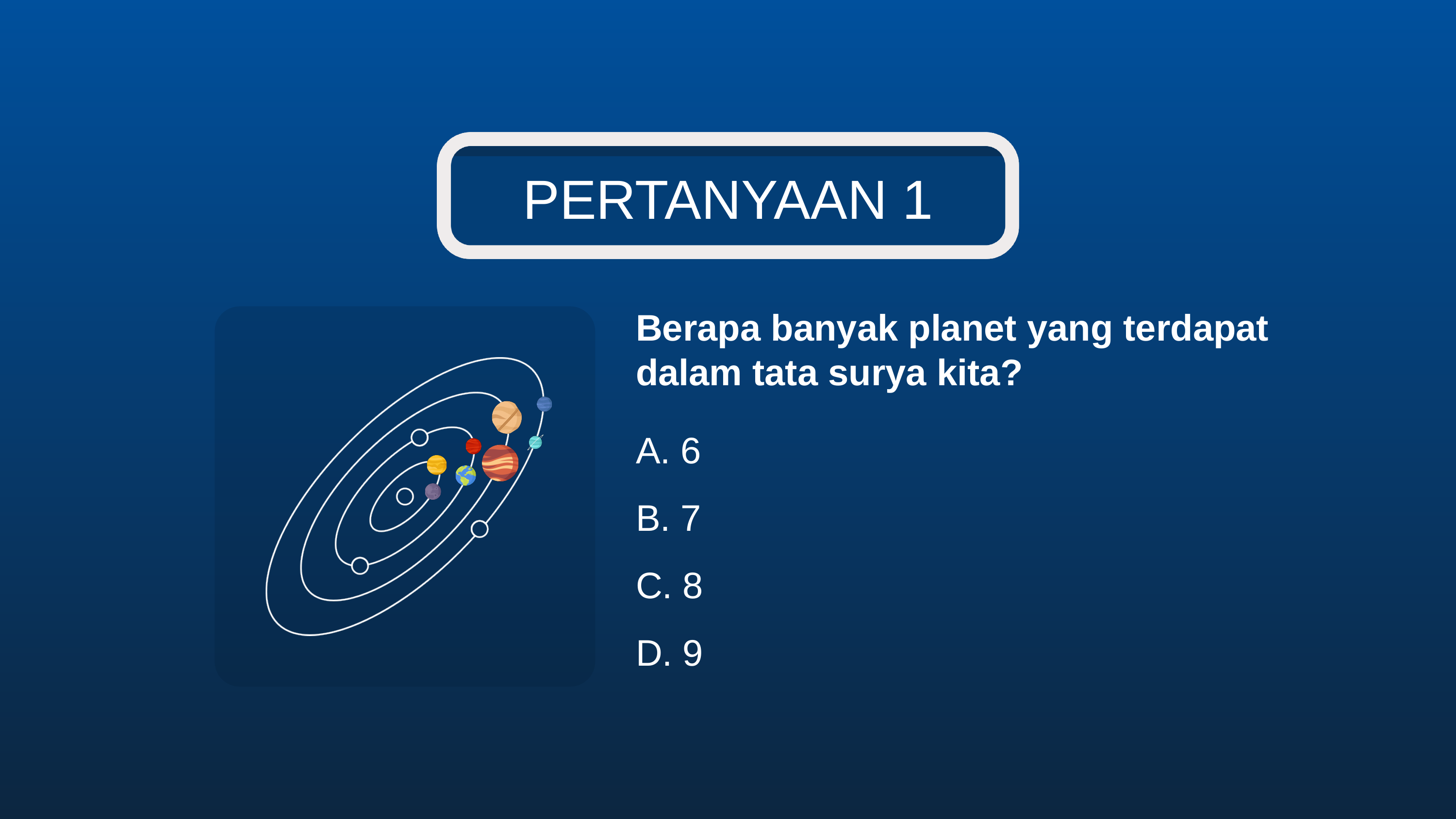

PERTANYAAN 1
Berapa banyak planet yang terdapat dalam tata surya kita?

A. 6

B. 7
C. 8
D. 9